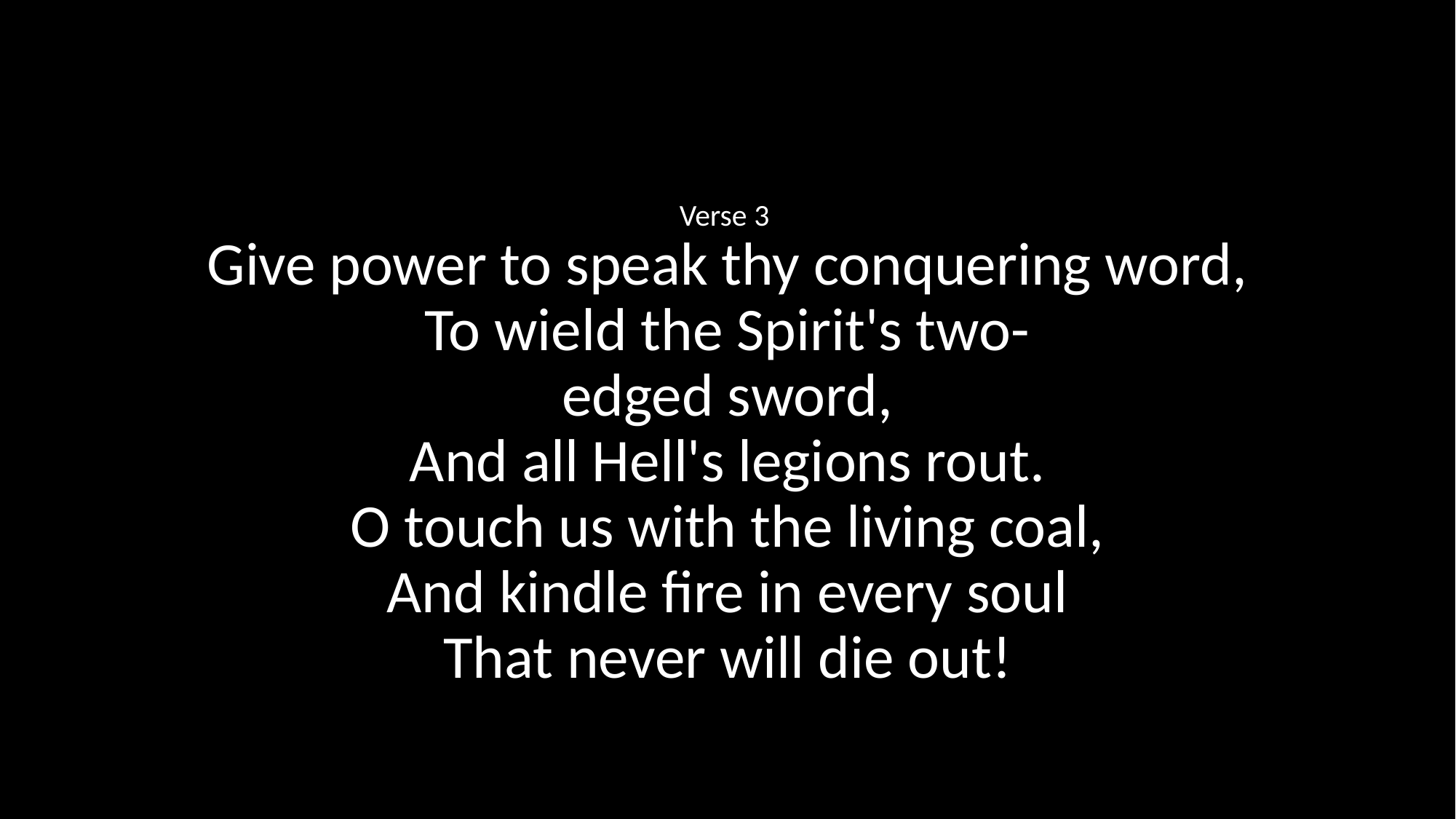

Verse 3
Give power to speak thy conquering word,
To wield the Spirit's two-
edged sword,
And all Hell's legions rout.
O touch us with the living coal,
And kindle fire in every soul
That never will die out!